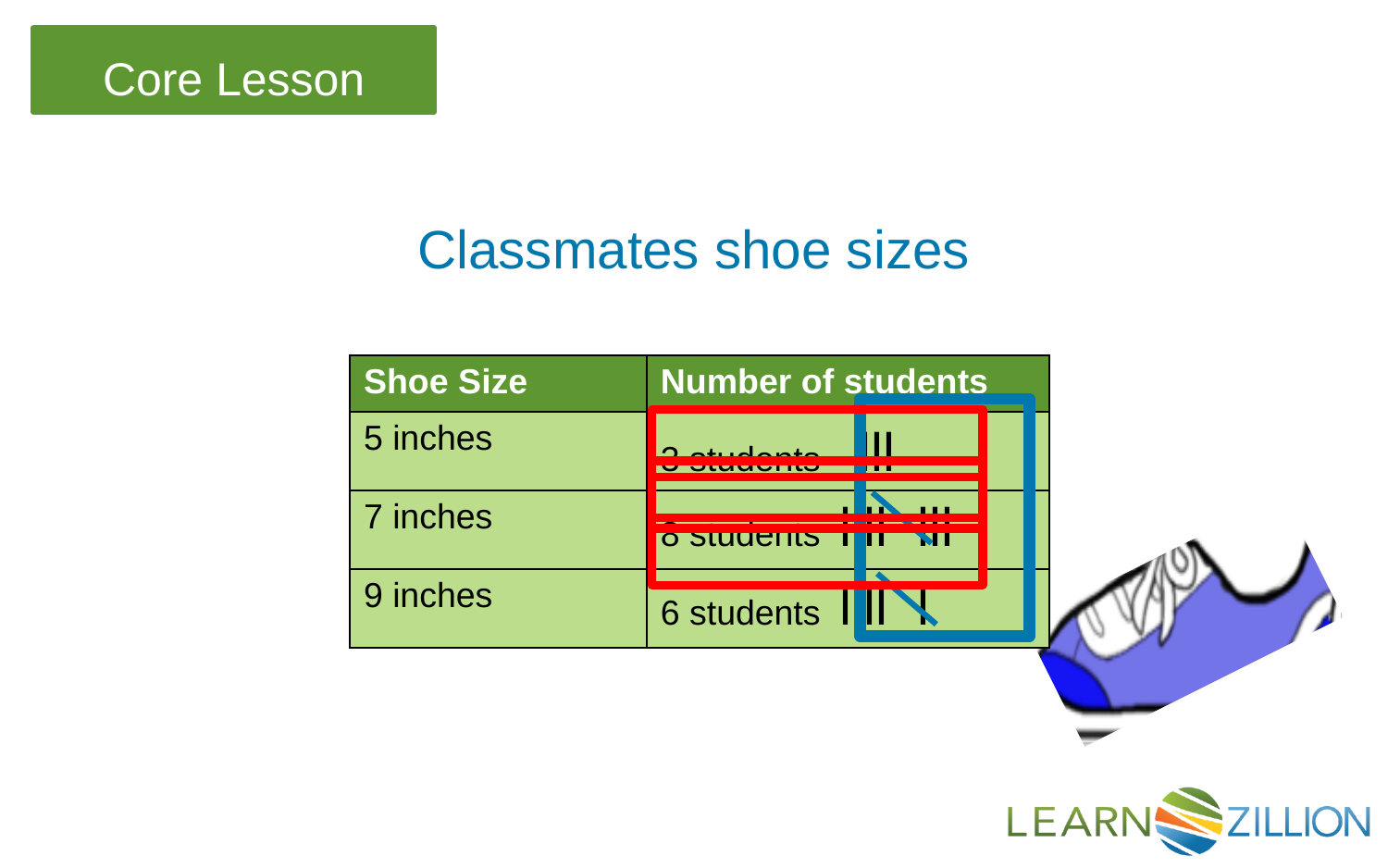

Classmates shoe sizes

| Shoe Size | Number of students |
| --- | --- |
| 5 inches | 3 students lll |
| 7 inches | 8 students llll lll |
| 9 inches | 6 students llll l |
| Shoe Size | Number of students |
| --- | --- |
| 5 inches | 3 students |
| 7 inches | 8 students |
| 9 inches | 6 students |